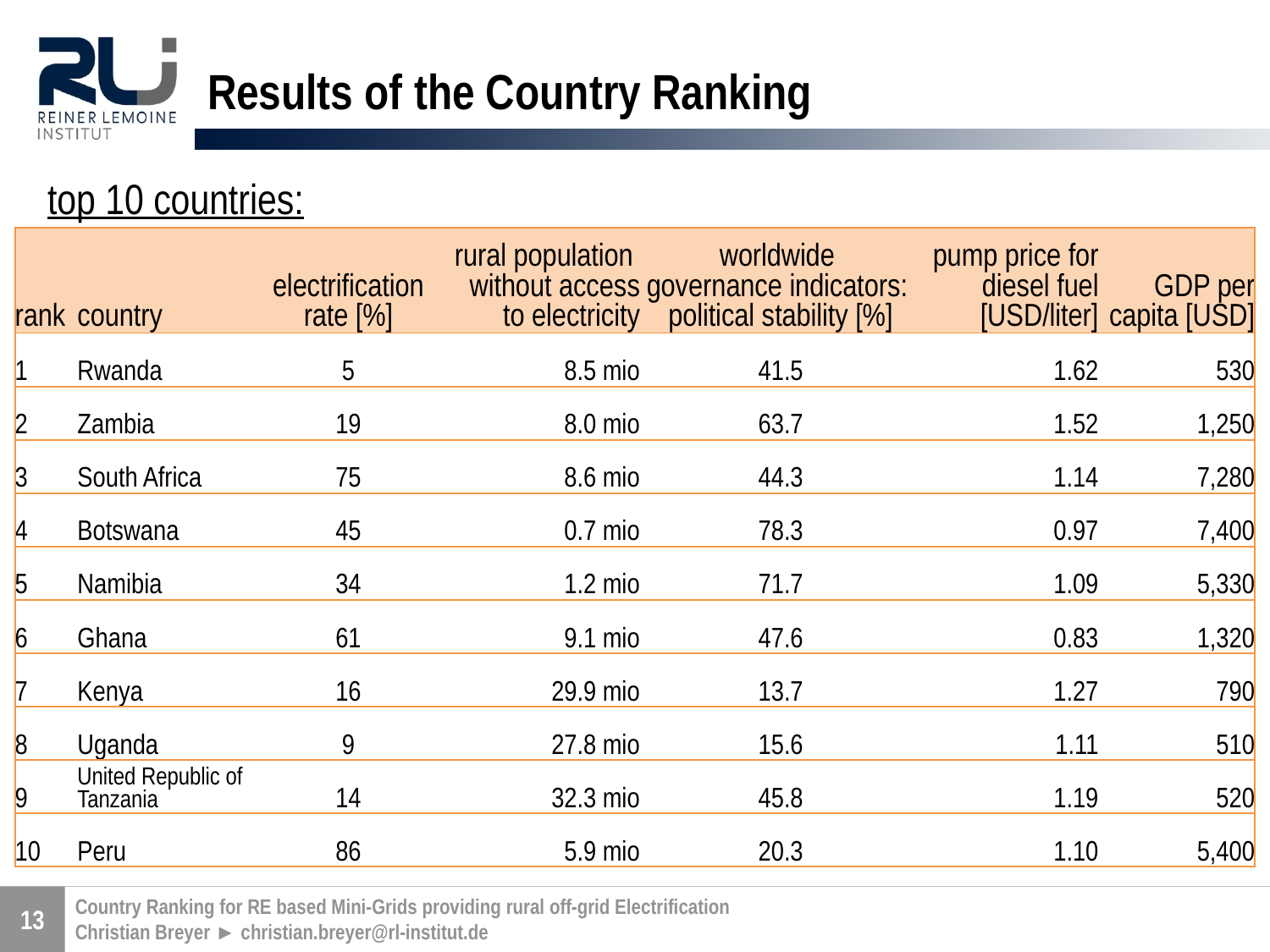

# Results of the Country Ranking
top 10 countries:
| rank | country | electrification rate [%] | rural population without access to electricity | worldwide governance indicators: political stability [%] | pump price for diesel fuel [USD/liter] | GDP per capita [USD] |
| --- | --- | --- | --- | --- | --- | --- |
| 1 | Rwanda | 5 | 8.5 mio | 41.5 | 1.62 | 530 |
| 2 | Zambia | 19 | 8.0 mio | 63.7 | 1.52 | 1,250 |
| 3 | South Africa | 75 | 8.6 mio | 44.3 | 1.14 | 7,280 |
| 4 | Botswana | 45 | 0.7 mio | 78.3 | 0.97 | 7,400 |
| 5 | Namibia | 34 | 1.2 mio | 71.7 | 1.09 | 5,330 |
| 6 | Ghana | 61 | 9.1 mio | 47.6 | 0.83 | 1,320 |
| 7 | Kenya | 16 | 29.9 mio | 13.7 | 1.27 | 790 |
| 8 | Uganda | 9 | 27.8 mio | 15.6 | 1.11 | 510 |
| 9 | United Republic of Tanzania | 14 | 32.3 mio | 45.8 | 1.19 | 520 |
| 10 | Peru | 86 | 5.9 mio | 20.3 | 1.10 | 5,400 |